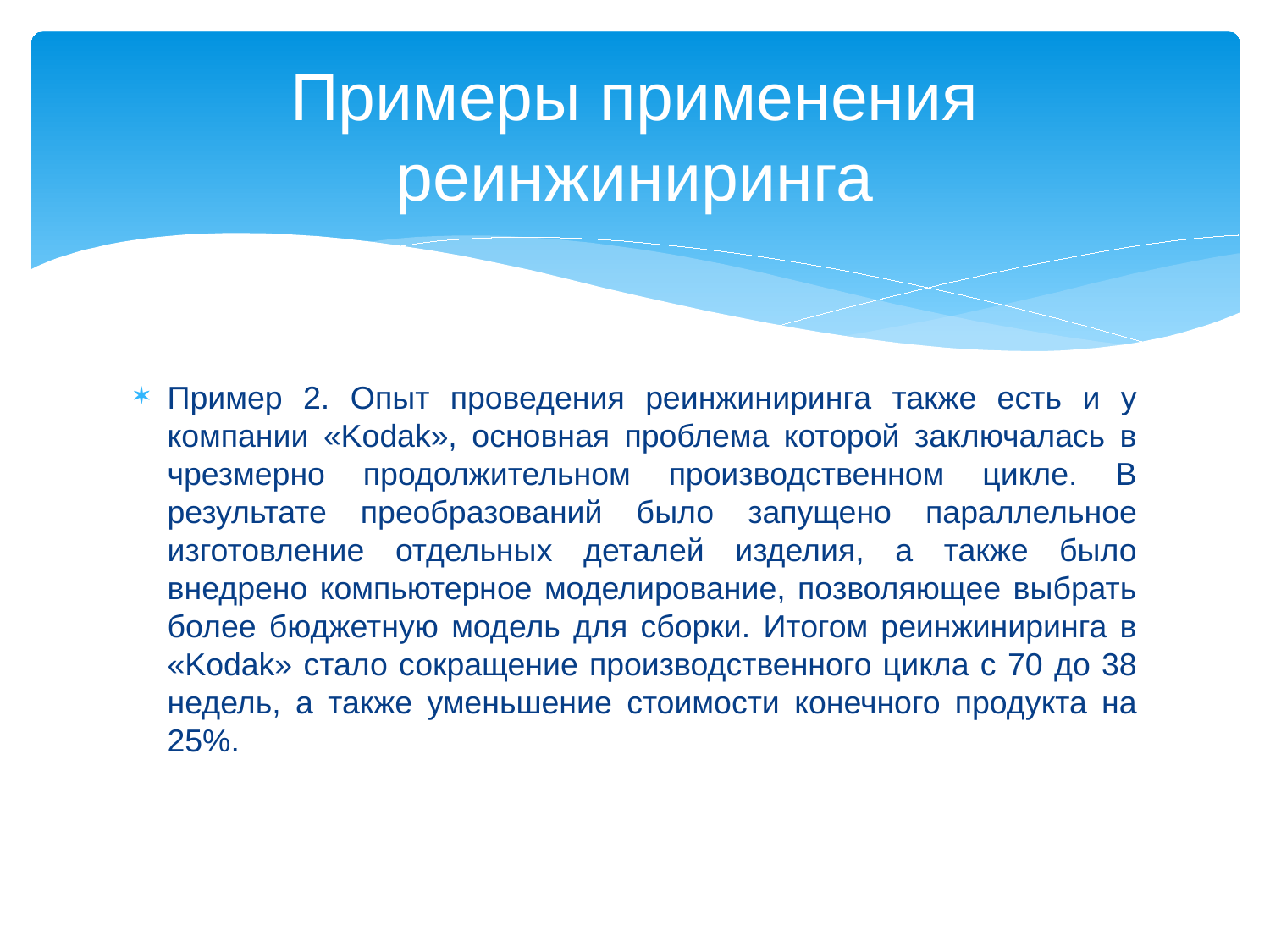

# Примеры применения реинжиниринга
Пример 2. Опыт проведения реинжиниринга также есть и у компании «Kodak», основная проблема которой заключалась в чрезмерно продолжительном производственном цикле. В результате преобразований было запущено параллельное изготовление отдельных деталей изделия, а также было внедрено компьютерное моделирование, позволяющее выбрать более бюджетную модель для сборки. Итогом реинжиниринга в «Kodak» стало сокращение производственного цикла с 70 до 38 недель, а также уменьшение стоимости конечного продукта на 25%.